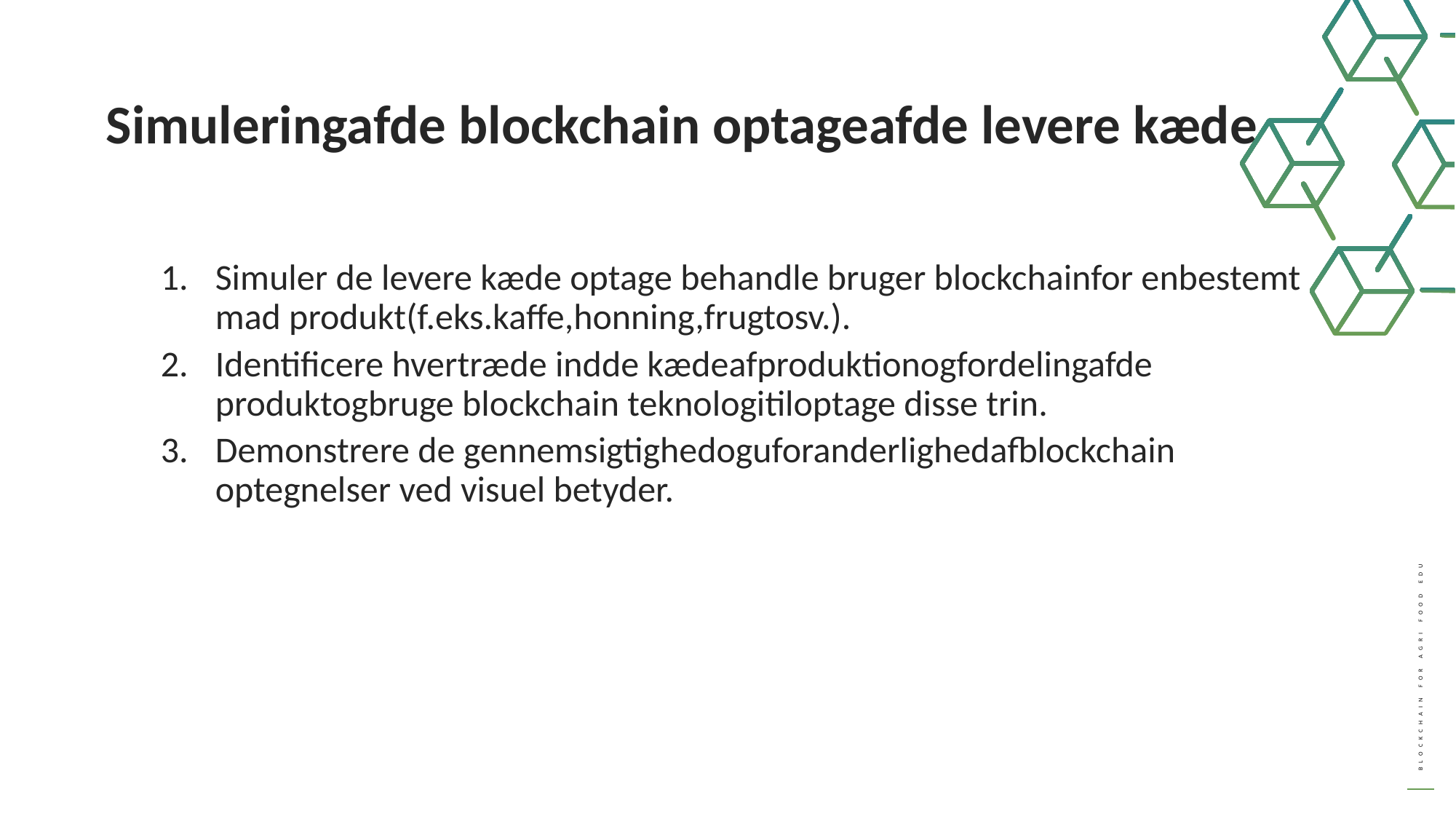

Simuleringafde blockchain optageafde levere kæde
Simuler de levere kæde optage behandle bruger blockchainfor enbestemt mad produkt(f.eks.kaffe,honning,frugtosv.).
Identificere hvertræde indde kædeafproduktionogfordelingafde produktogbruge blockchain teknologitiloptage disse trin.
Demonstrere de gennemsigtighedoguforanderlighedafblockchain optegnelser ved visuel betyder.